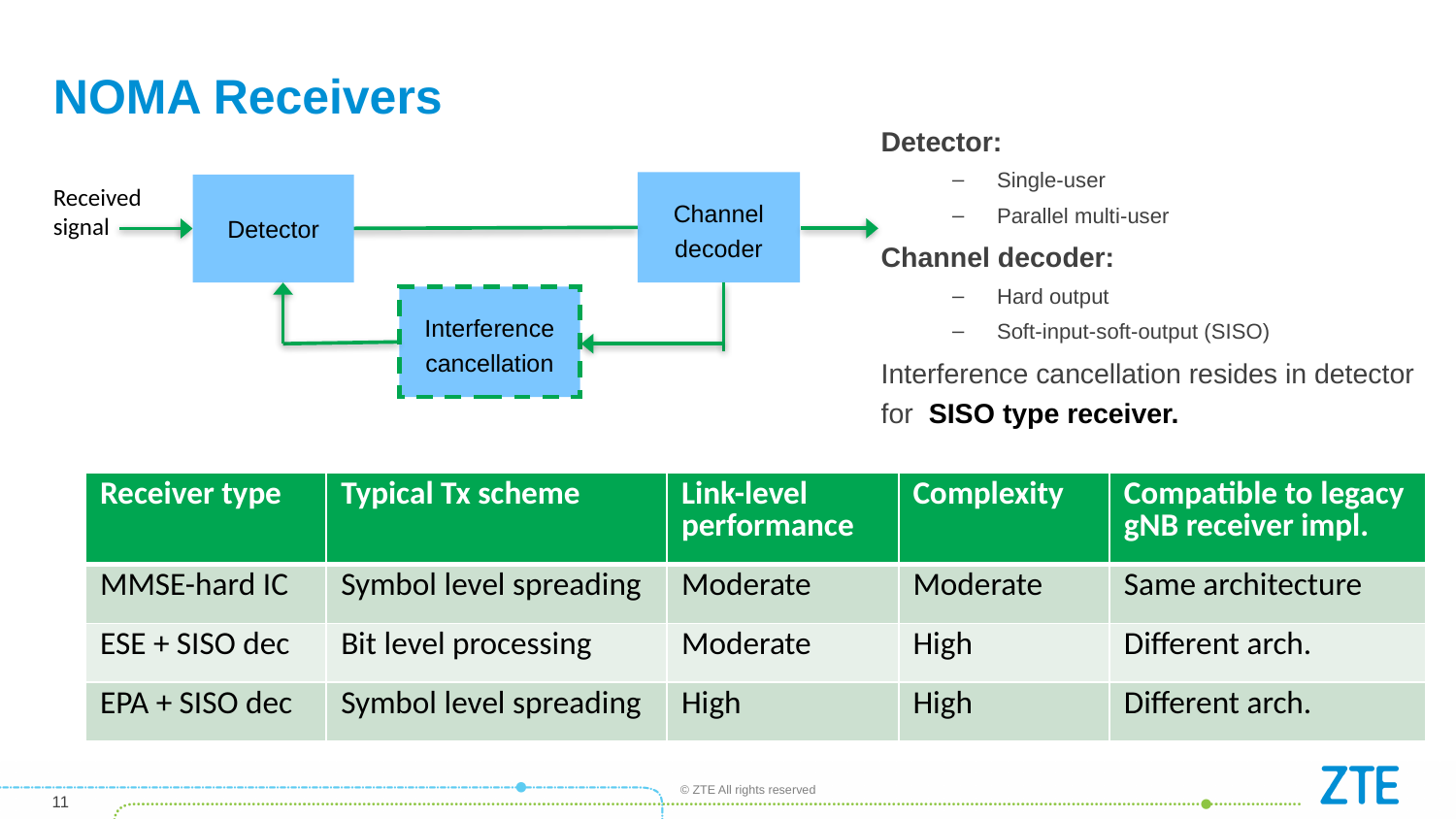

# NOMA Receivers
Detector:
Single-user
Parallel multi-user
Channel decoder:
Hard output
Soft-input-soft-output (SISO)
Interference cancellation resides in detector for  SISO type receiver.
Channel decoder
Received signal
Detector
Interference cancellation
| Receiver type | Typical Tx scheme | Link-level performance | Complexity | Compatible to legacy gNB receiver impl. |
| --- | --- | --- | --- | --- |
| MMSE-hard IC | Symbol level spreading | Moderate | Moderate | Same architecture |
| ESE + SISO dec | Bit level processing | Moderate | High | Different arch. |
| EPA + SISO dec | Symbol level spreading | High | High | Different arch. |